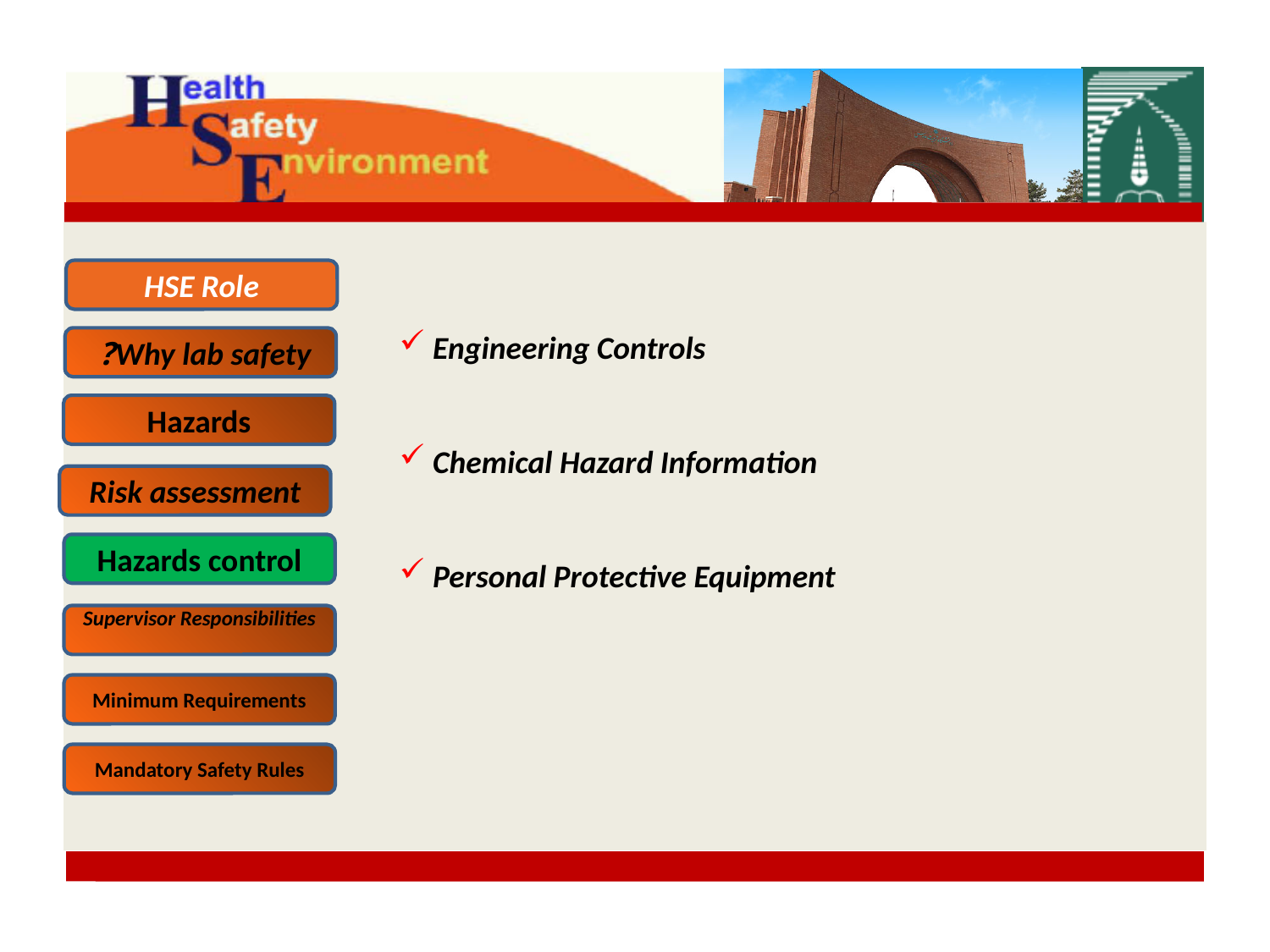

Engineering Controls

 Chemical Hazard Information

 Personal Protective Equipment

HSE Role
Why lab safety?
Hazards
Risk assessment
Hazards control
Supervisor Responsibilities

Minimum Requirements
Mandatory Safety Rules